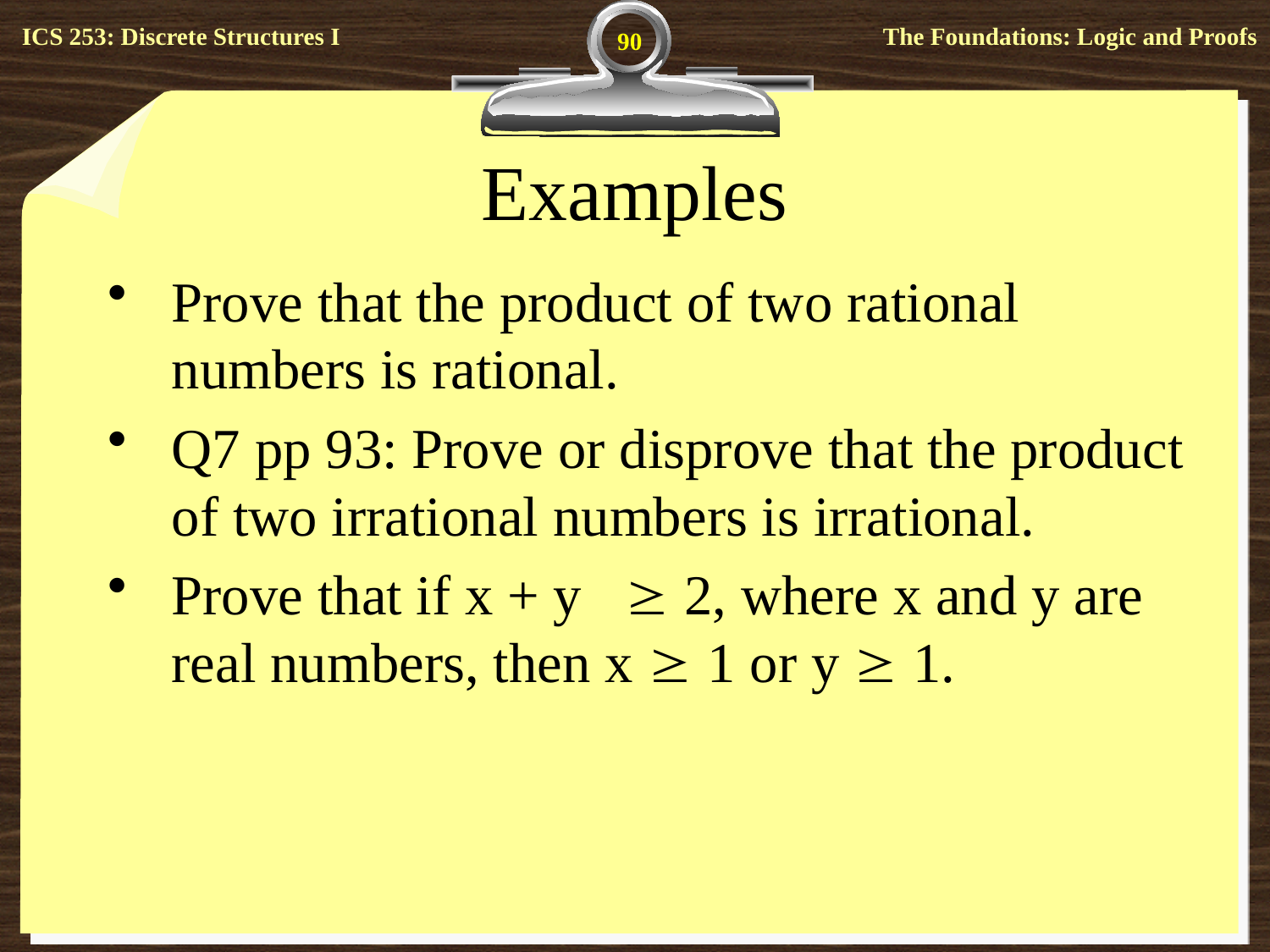

90
# Examples
Prove that the product of two rational numbers is rational.
Q7 pp 93: Prove or disprove that the product of two irrational numbers is irrational.
Prove that if x + y  ≥ 2, where x and y are real numbers, then x ≥ 1 or y ≥ 1.